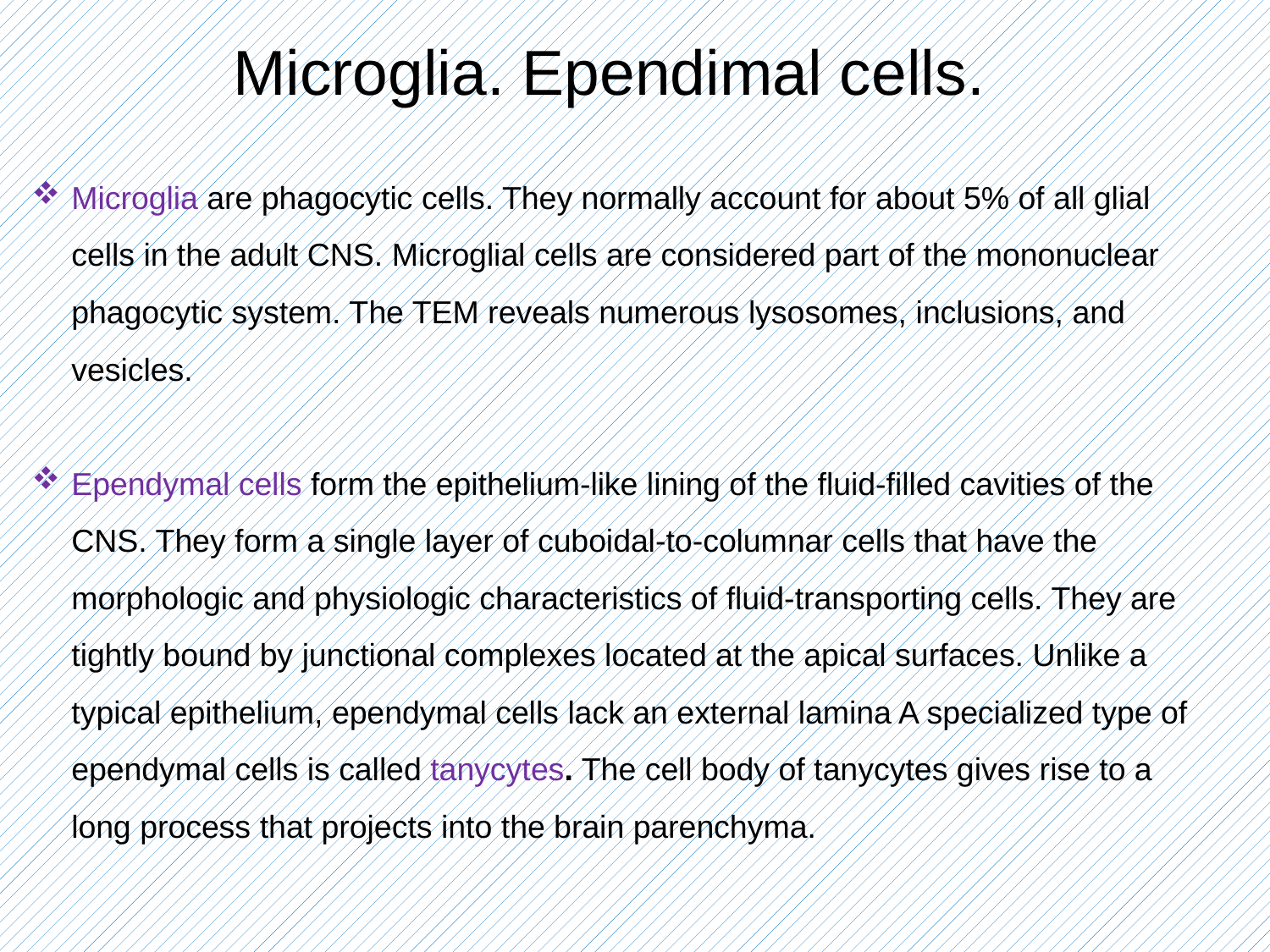

# Microglia. Ependimal cells.
Microglia are phagocytic cells. They normally account for about 5% of all glial cells in the adult CNS. Microglial cells are considered part of the mononuclear phagocytic system. The TEM reveals numerous lysosomes, inclusions, and vesicles.

Ependymal cells form the epithelium-like lining of the fluid-filled cavities of the CNS. They form a single layer of cuboidal-to-columnar cells that have the morphologic and physiologic characteristics of fluid-transporting cells. They are tightly bound by junctional complexes located at the apical surfaces. Unlike a typical epithelium, ependymal cells lack an external lamina A specialized type of ependymal cells is called tanycytes. The cell body of tanycytes gives rise to a long process that projects into the brain parenchyma.